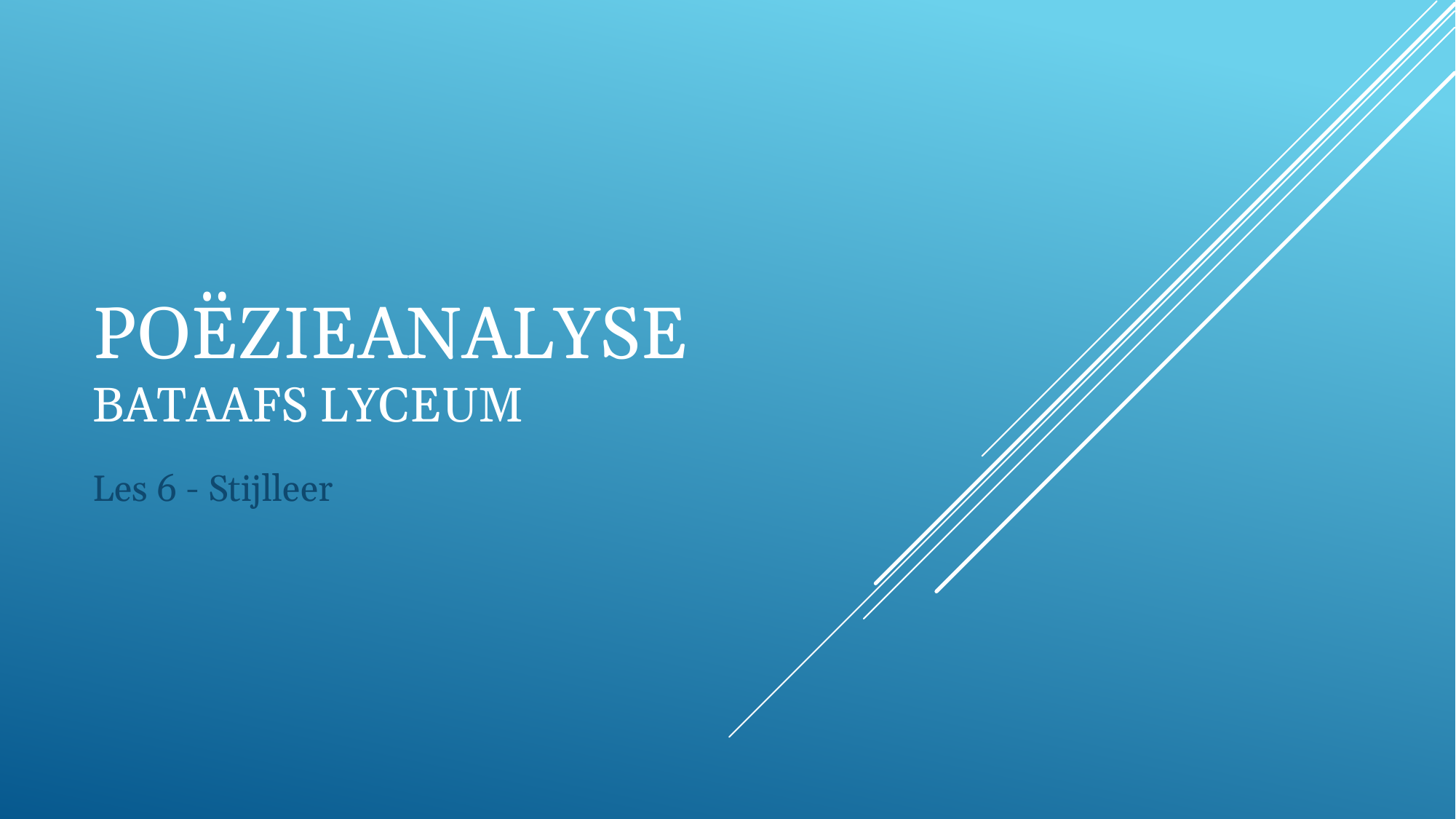

# Poëzieanalyse bataafs lyceum
Les 6 - Stijlleer